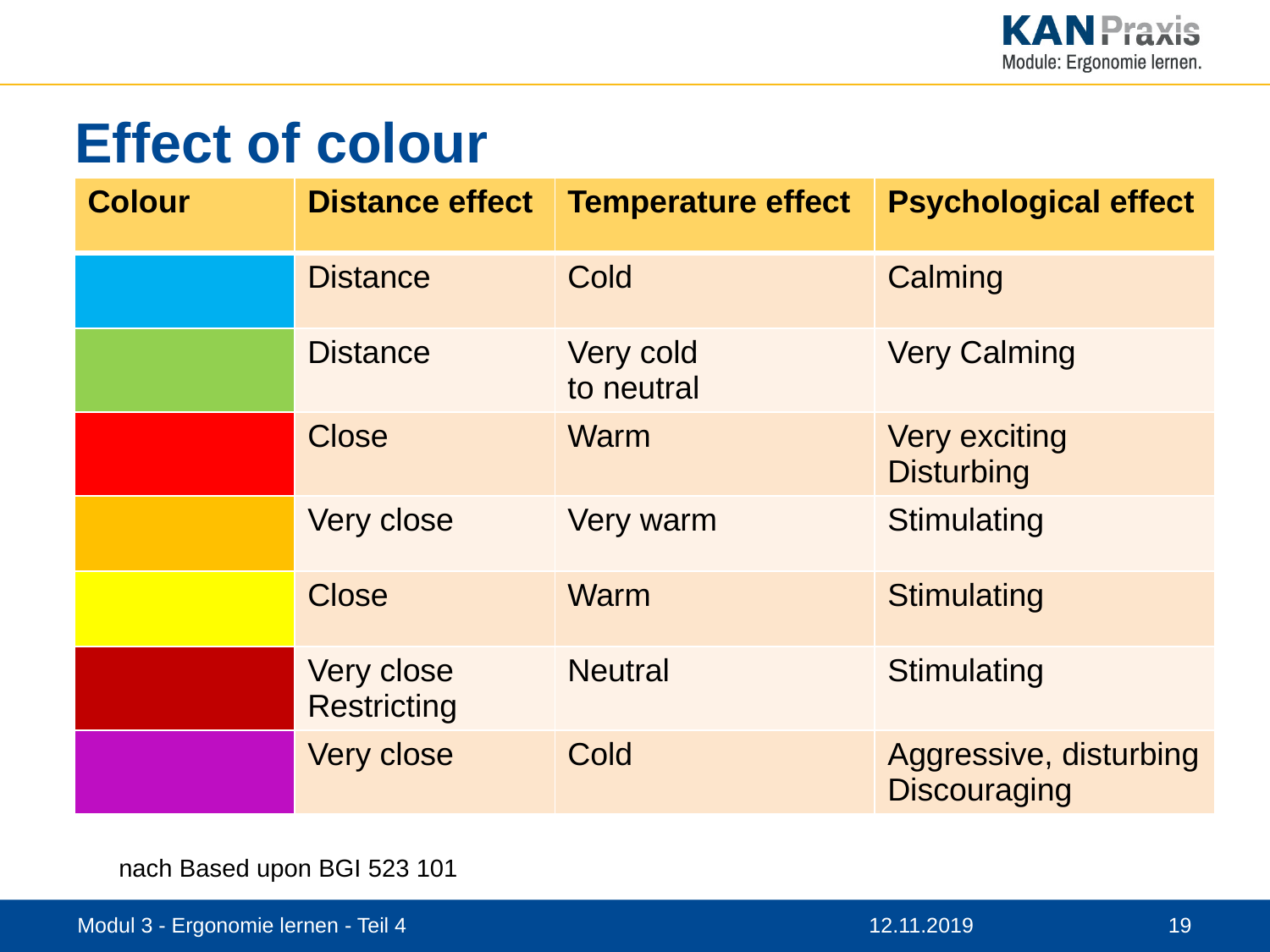

# Effect of colour
| Colour | Distance effect | Temperature effect | Psychological effect |
| --- | --- | --- | --- |
|  | Distance | Cold | Calming |
|  | Distance | Very cold to neutral | Very Calming |
|  | Close | Warm | Very exciting Disturbing |
|  | Very close | Very warm | Stimulating |
|  | Close | Warm | Stimulating |
|  | Very close Restricting | Neutral | Stimulating |
|  | Very close | Cold | Aggressive, disturbing Discouraging |

nach Based upon BGI 523 101
Modul 3 - Ergonomie lernen - Teil 4
12.11.2019
19